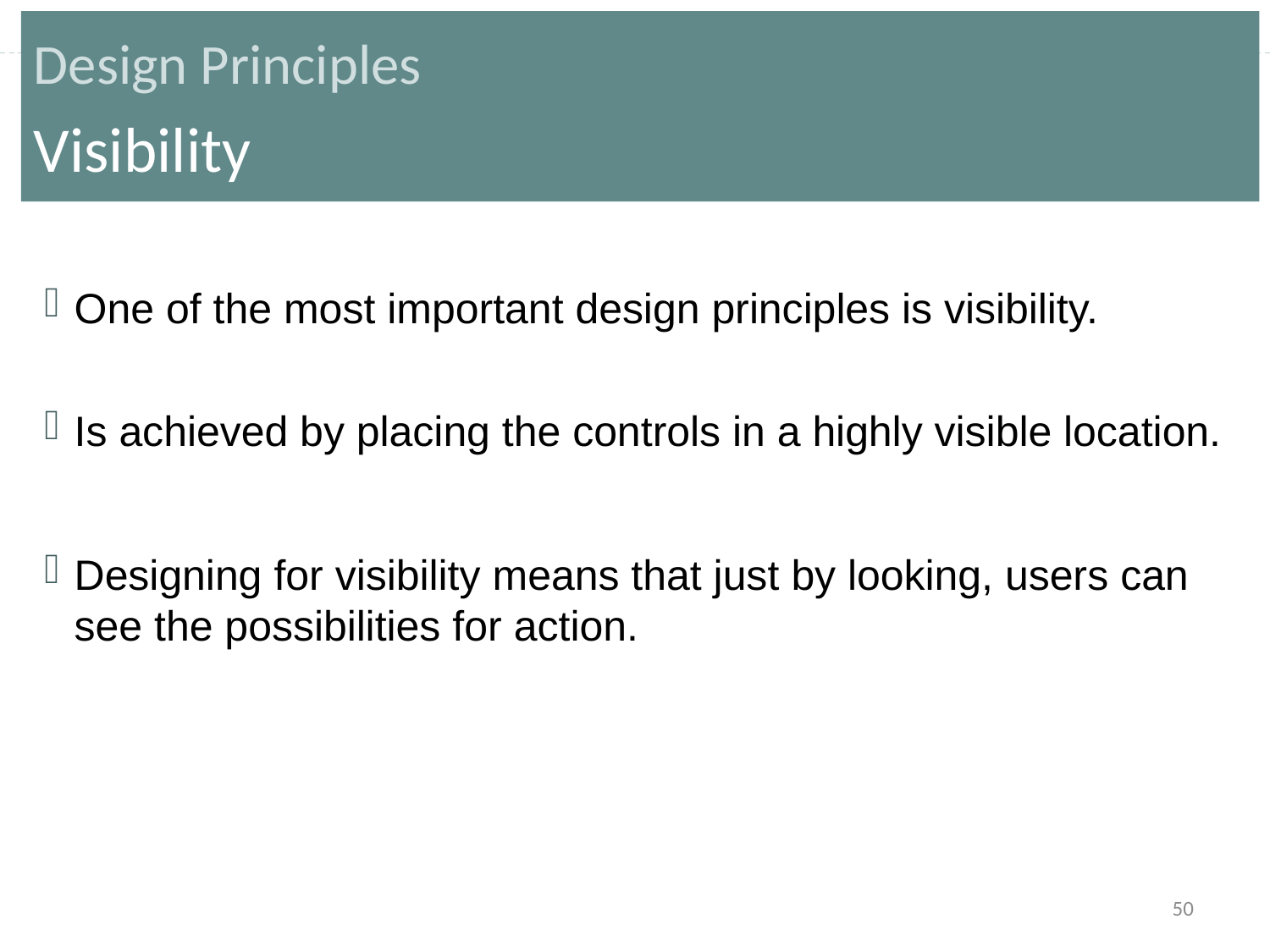

Design Principles
Visibility
One of the most important design principles is visibility.
Is achieved by placing the controls in a highly visible location.

Designing for visibility means that just by looking, users can see the possibilities for action.
50